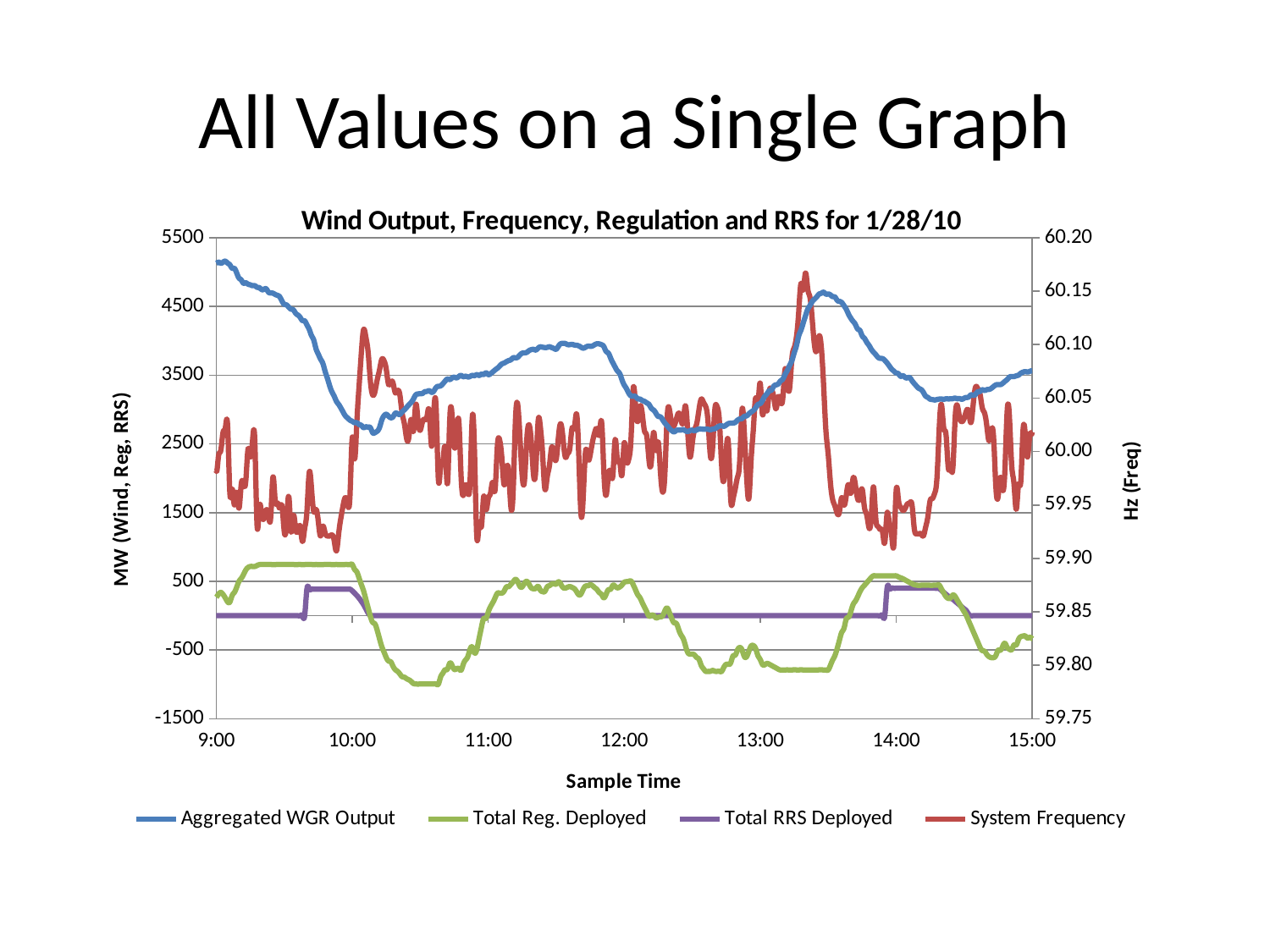

# All Values on a Single Graph

### Chart: Wind Output, Frequency, Regulation and RRS for 1/28/10

| Category |  |  |  |  |
|---|---|---|---|---|